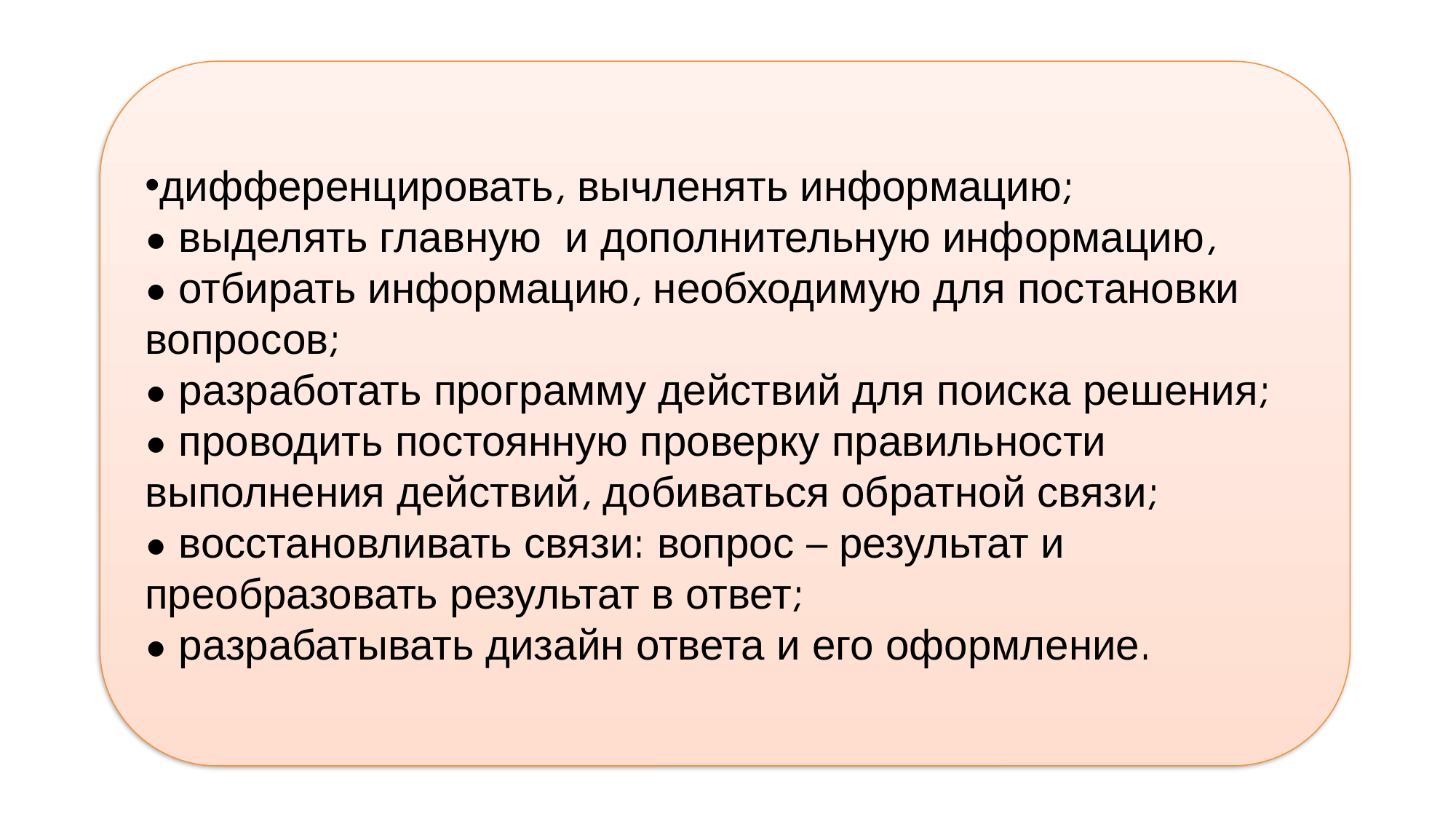

#
дифференцировать, вычленять информацию;
• выделять главную  и дополнительную информацию,
• отбирать информацию, необходимую для постановки вопросов;
• разработать программу действий для поиска решения;
• проводить постоянную проверку правильности  выполнения действий, добиваться обратной связи;
• восстановливать связи: вопрос – результат и преобразовать результат в ответ;
• разрабатывать дизайн ответа и его оформление.